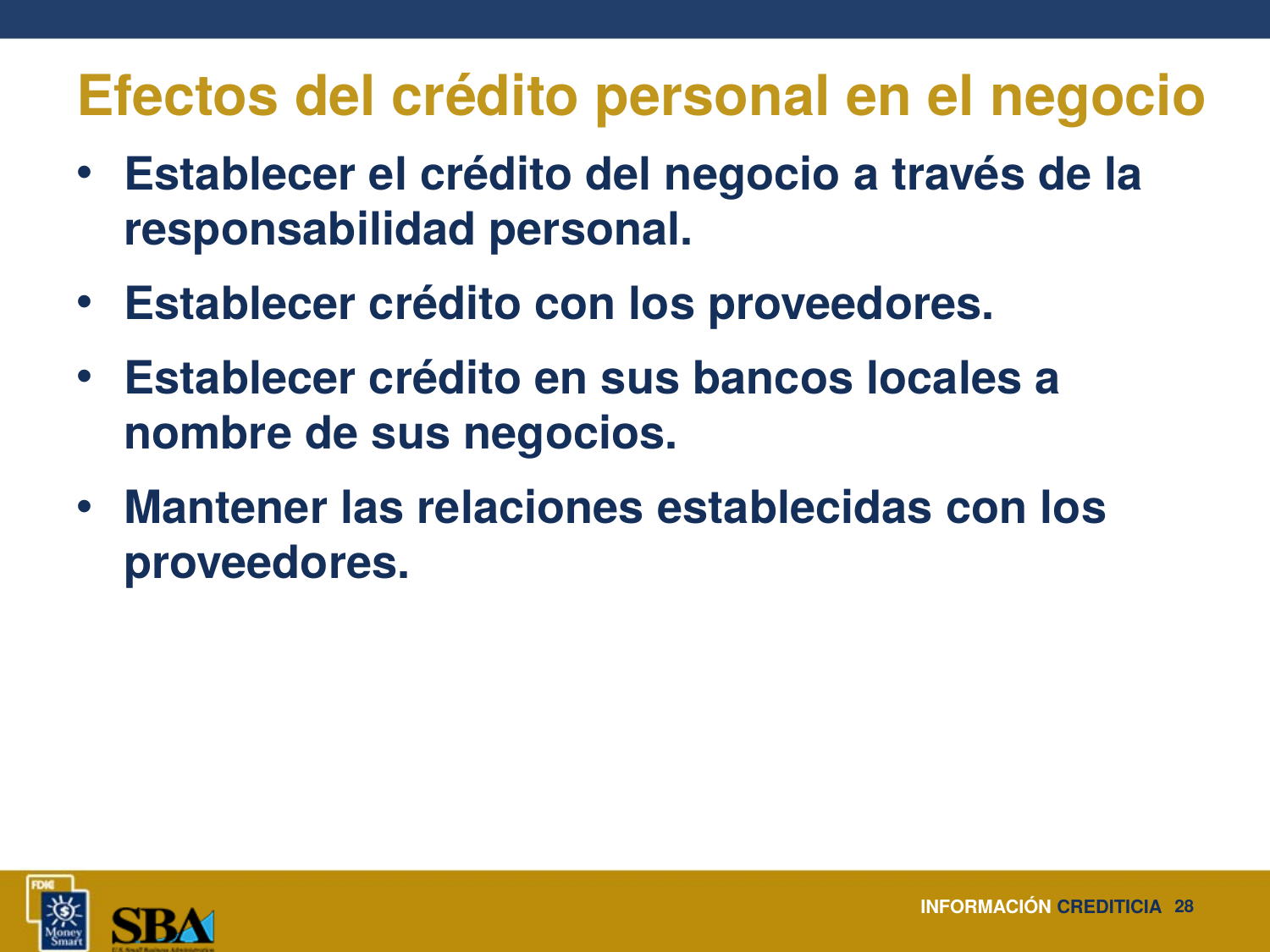

# Efectos del crédito personal en el negocio
Establecer el crédito del negocio a través de la responsabilidad personal.
Establecer crédito con los proveedores.
Establecer crédito en sus bancos locales a nombre de sus negocios.
Mantener las relaciones establecidas con los proveedores.